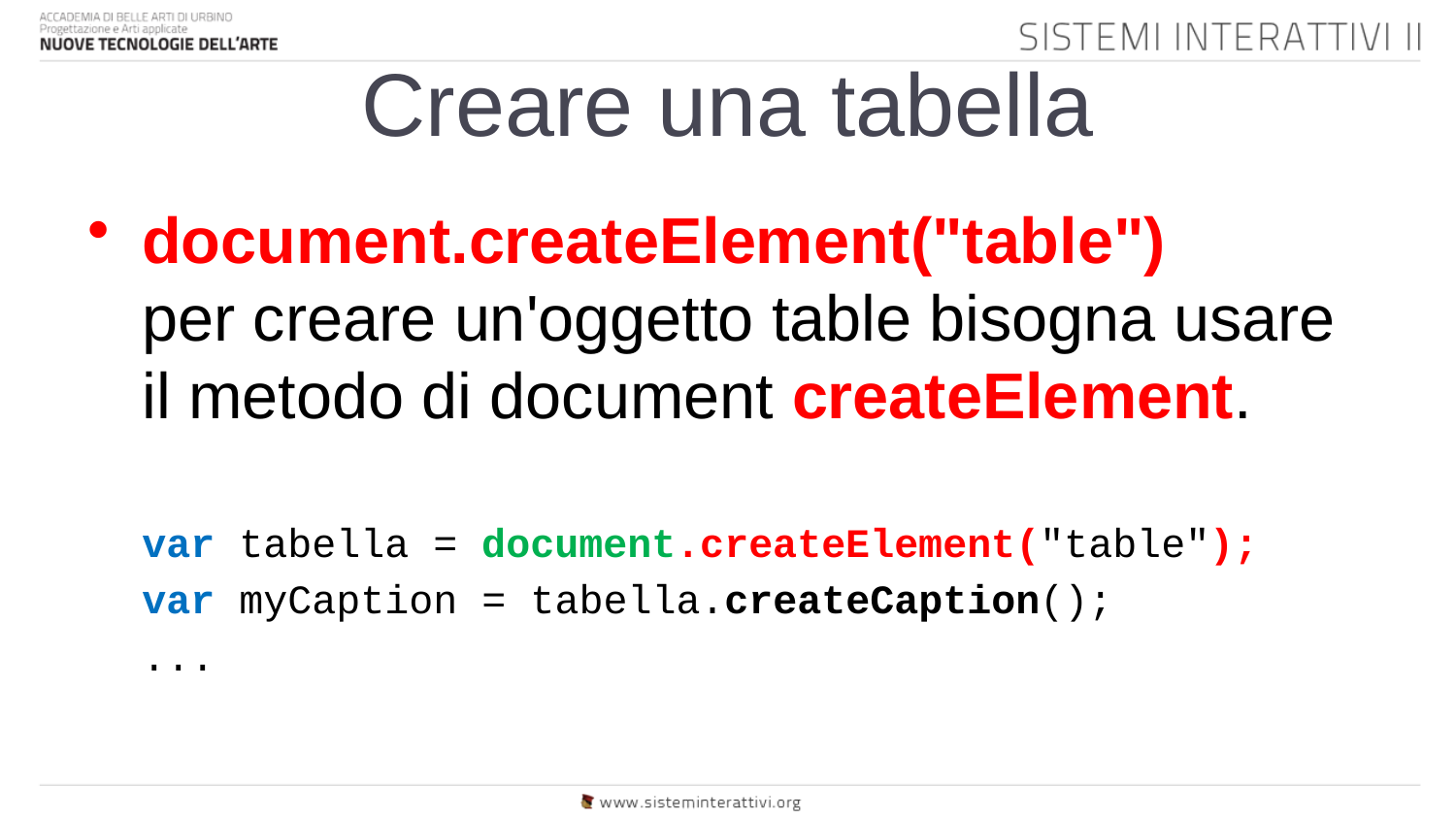

# Creare una tabella
document.createElement("table")
per creare un'oggetto table bisogna usare il metodo di document createElement.
	var tabella = document.createElement("table");
	var myCaption = tabella.createCaption();
	...